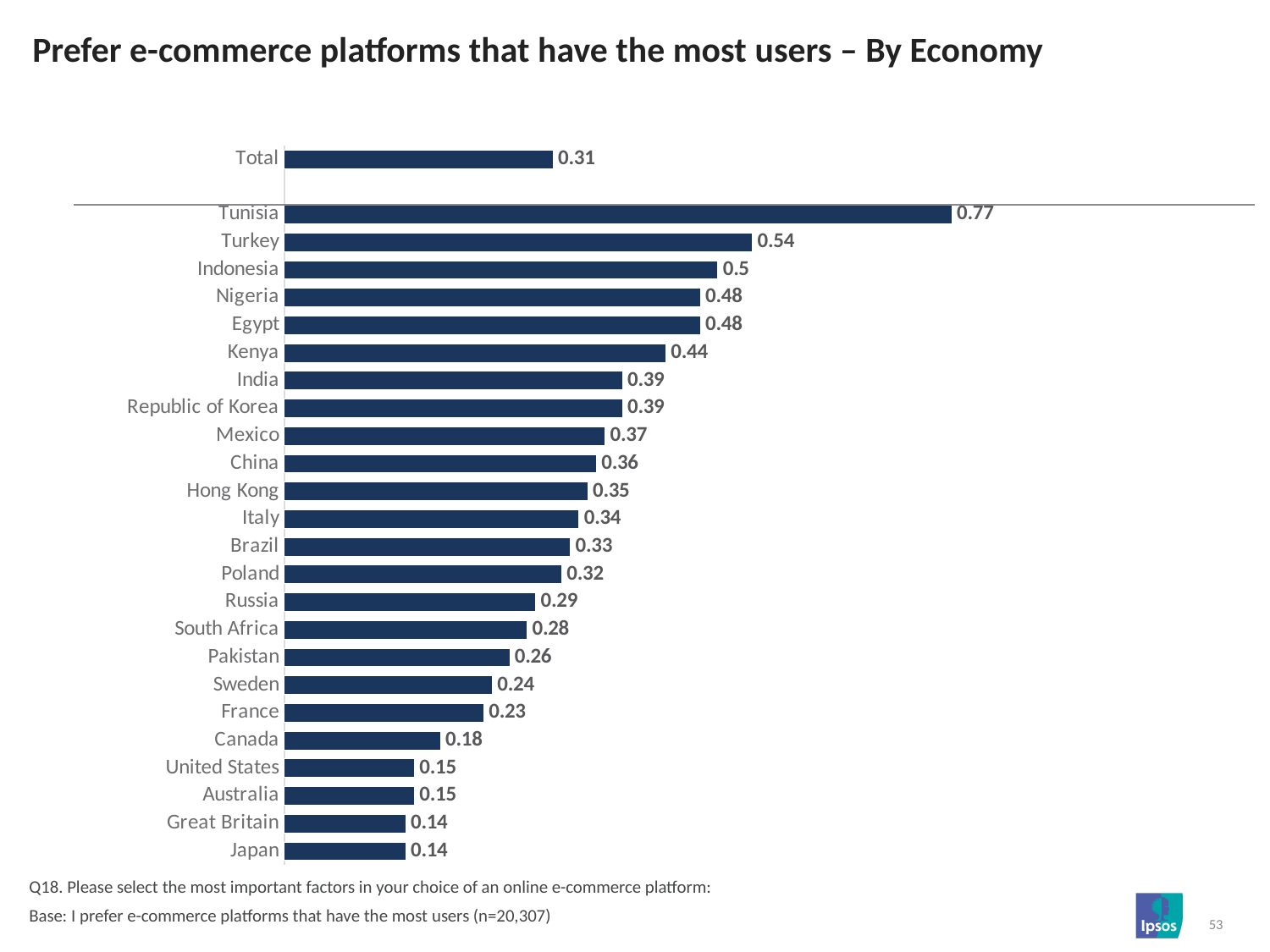

# Prefer e-commerce platforms that have the most users – By Economy

### Chart

| Category | Column1 |
|---|---|
| Total | 0.31 |
|  | None |
| Tunisia | 0.77 |
| Turkey | 0.54 |
| Indonesia | 0.5 |
| Nigeria | 0.48 |
| Egypt | 0.48 |
| Kenya | 0.44 |
| India | 0.39 |
| Republic of Korea | 0.39 |
| Mexico | 0.37 |
| China | 0.36 |
| Hong Kong | 0.35 |
| Italy | 0.34 |
| Brazil | 0.33 |
| Poland | 0.32 |
| Russia | 0.29 |
| South Africa | 0.28 |
| Pakistan | 0.26 |
| Sweden | 0.24 |
| France | 0.23 |
| Canada | 0.18 |
| United States | 0.15 |
| Australia | 0.15 |
| Great Britain | 0.14 |
| Japan | 0.14 |
Q18. Please select the most important factors in your choice of an online e-commerce platform:
Base: I prefer e-commerce platforms that have the most users (n=20,307)